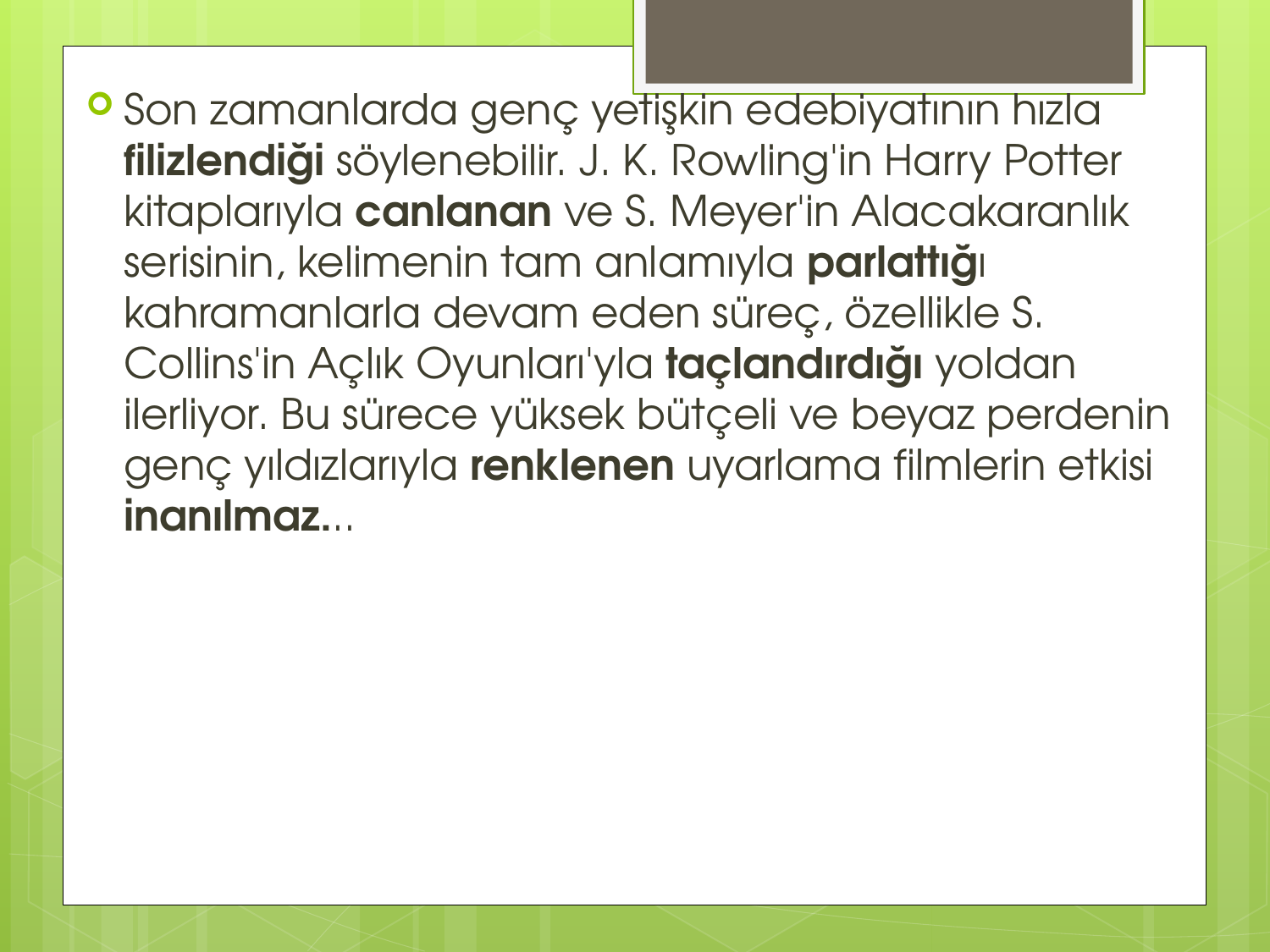

Son zamanlarda genç yetişkin edebiyatının hızla filizlendiği söylenebilir. J. K. Rowling'in Harry Potter kitaplarıyla canlanan ve S. Meyer'in Alacakaranlık serisinin, kelimenin tam anlamıyla parlattığı kahramanlarla devam eden süreç, özellikle S. Collins'in Açlık Oyunları'yla taçlandırdığı yoldan ilerliyor. Bu sürece yüksek bütçeli ve beyaz perdenin genç yıldızlarıyla renklenen uyarlama filmlerin etkisi inanılmaz...
#